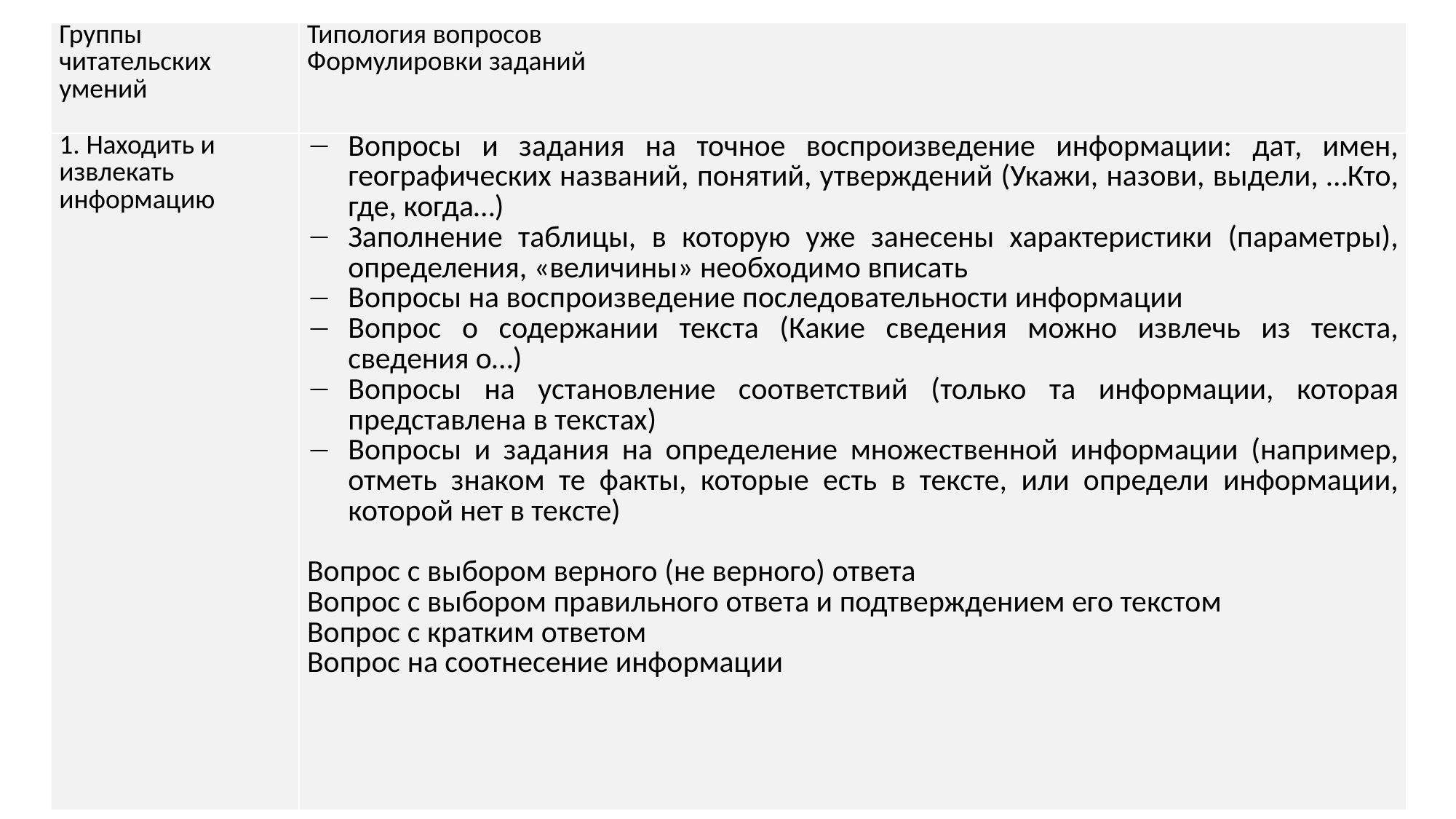

| Группы читательских умений | Типология вопросов Формулировки заданий |
| --- | --- |
| 1. Находить и извлекать информацию | Вопросы и задания на точное воспроизведение информации: дат, имен, географических названий, понятий, утверждений (Укажи, назови, выдели, …Кто, где, когда…) Заполнение таблицы, в которую уже занесены характеристики (параметры), определения, «величины» необходимо вписать Вопросы на воспроизведение последовательности информации Вопрос о содержании текста (Какие сведения можно извлечь из текста, сведения о…) Вопросы на установление соответствий (только та информации, которая представлена в текстах) Вопросы и задания на определение множественной информации (например, отметь знаком те факты, которые есть в тексте, или определи информации, которой нет в тексте)   Вопрос с выбором верного (не верного) ответа Вопрос с выбором правильного ответа и подтверждением его текстом Вопрос с кратким ответом Вопрос на соотнесение информации |